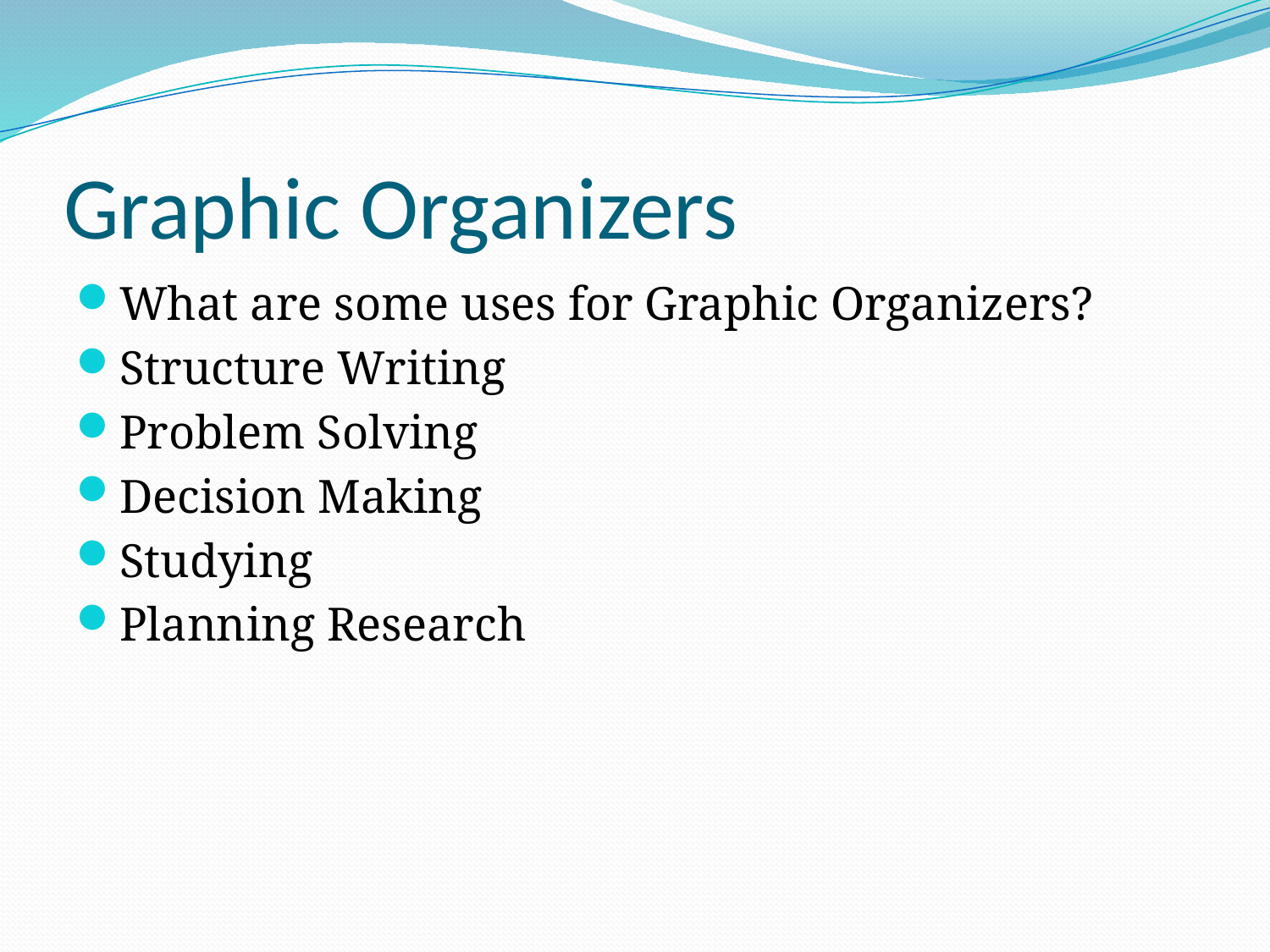

# Graphic Organizers
What are some uses for Graphic Organizers?
Structure Writing
Problem Solving
Decision Making
Studying
Planning Research